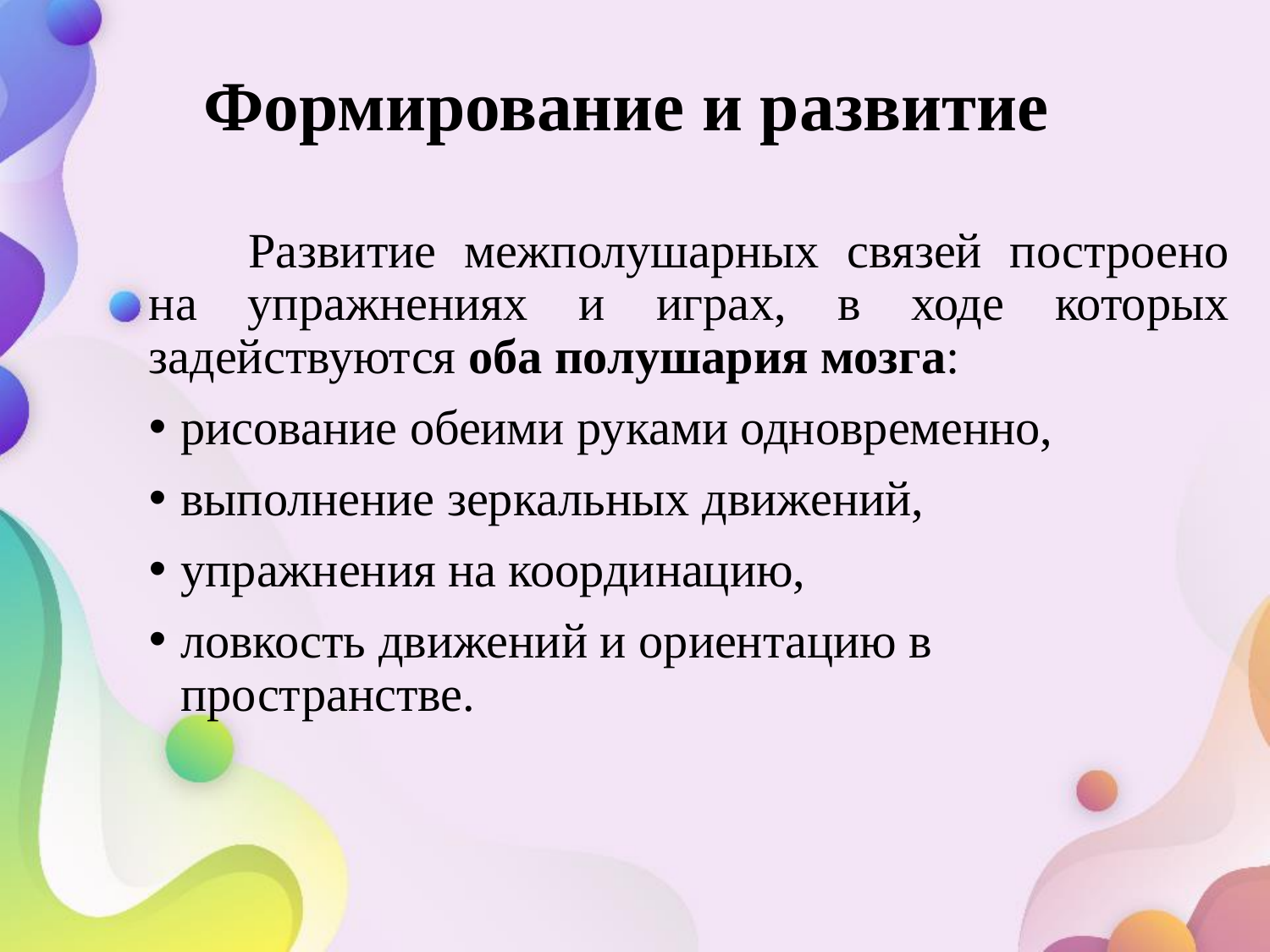

# Формирование и развитие
Развитие межполушарных связей построено на упражнениях и играх, в ходе которых задействуются оба полушария мозга:
рисование обеими руками одновременно,
выполнение зеркальных движений,
упражнения на координацию,
ловкость движений и ориентацию в пространстве.